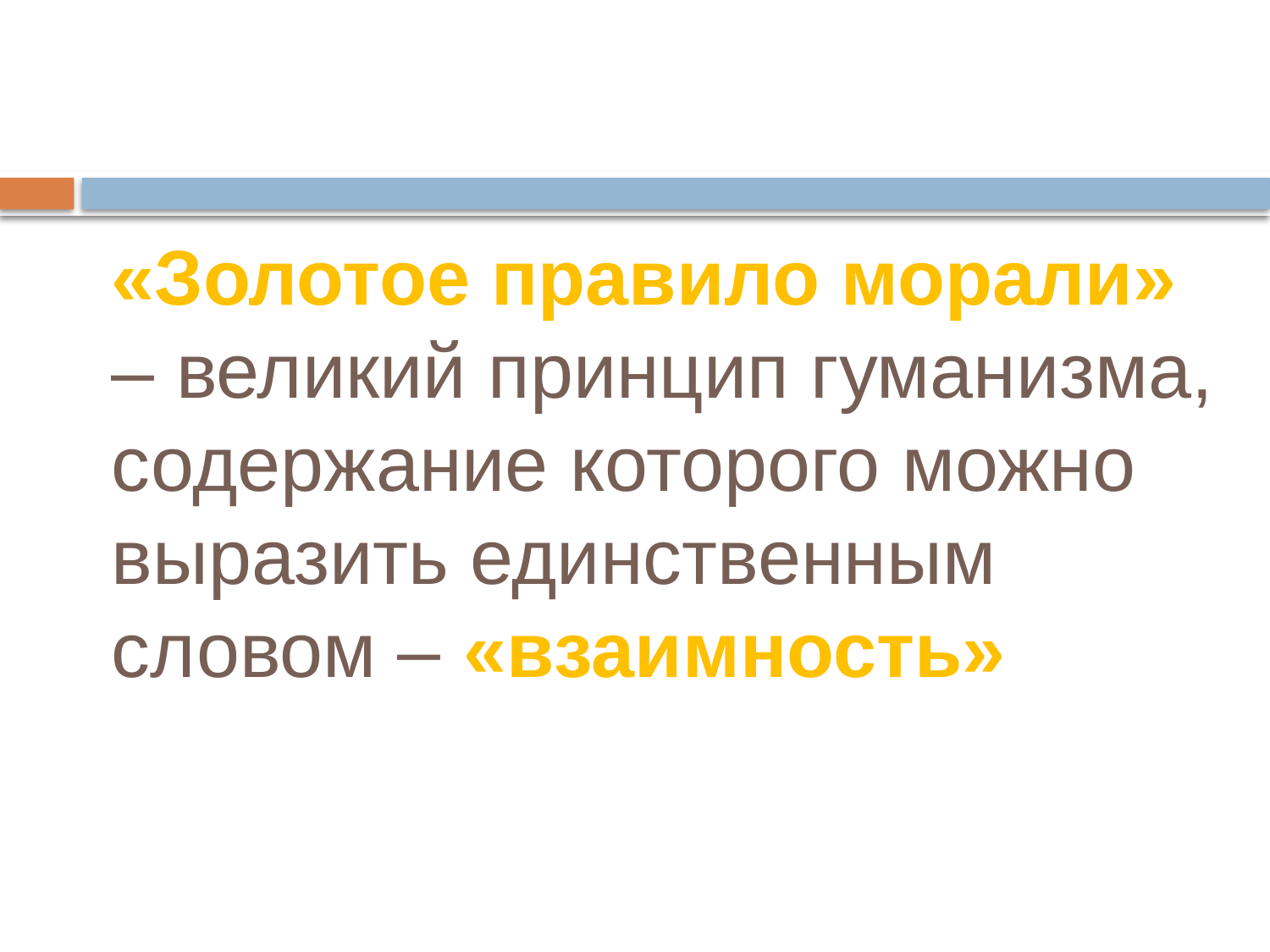

# «Золотое правило морали» – великий принцип гуманизма, содержание которого можно выразить единственным словом – «взаимность»